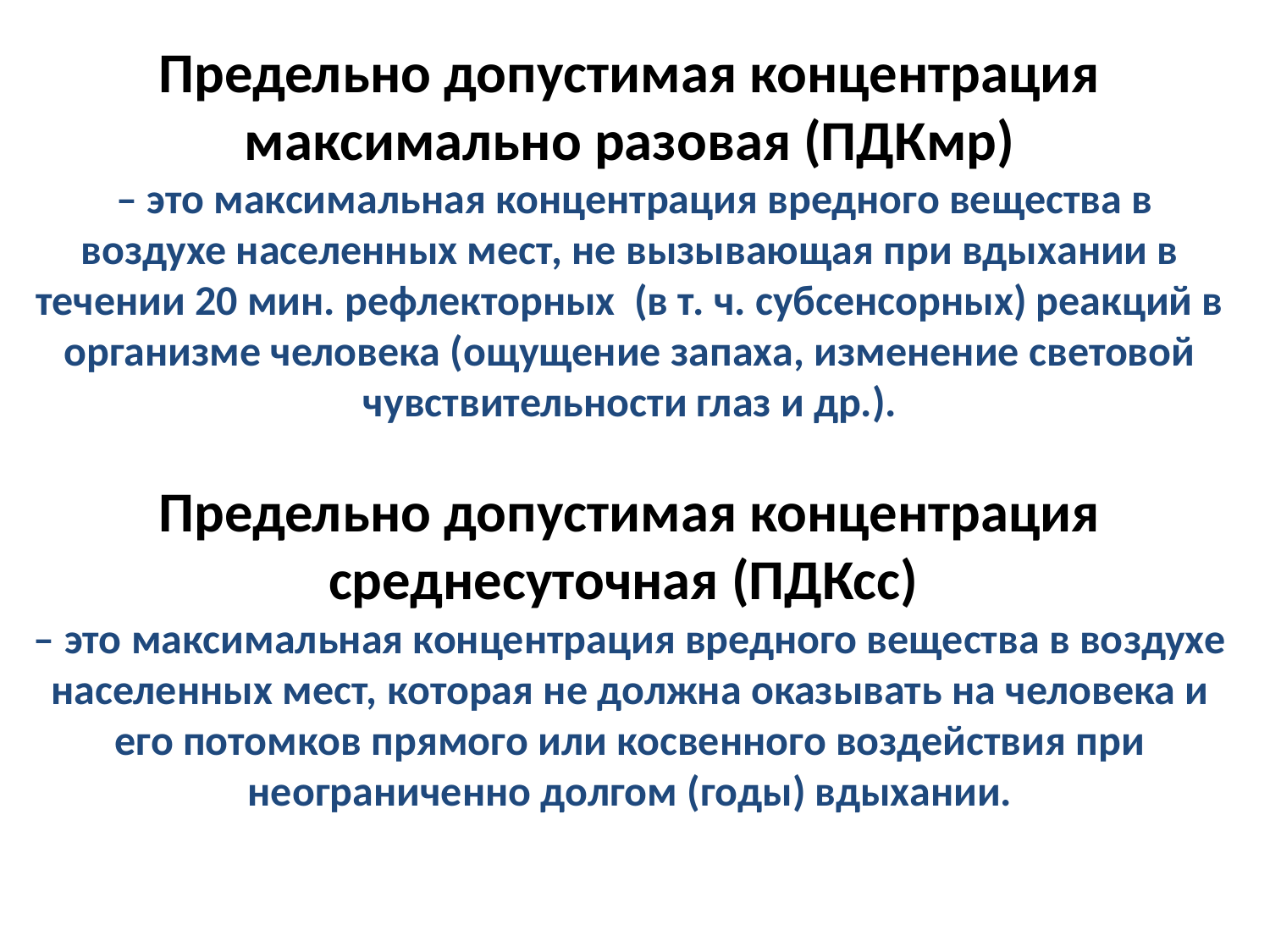

Предельно допустимая концентрация максимально разовая (ПДКмр)
 – это максимальная концентрация вредного вещества в воздухе населенных мест, не вызывающая при вдыхании в течении 20 мин. рефлекторных  (в т. ч. субсенсорных) реакций в организме человека (ощущение запаха, изменение световой чувствительности глаз и др.).

Предельно допустимая концентрация среднесуточная (ПДКсс)
– это максимальная концентрация вредного вещества в воздухе населенных мест, которая не должна оказывать на человека и его потомков прямого или косвенного воздействия при неограниченно долгом (годы) вдыхании.